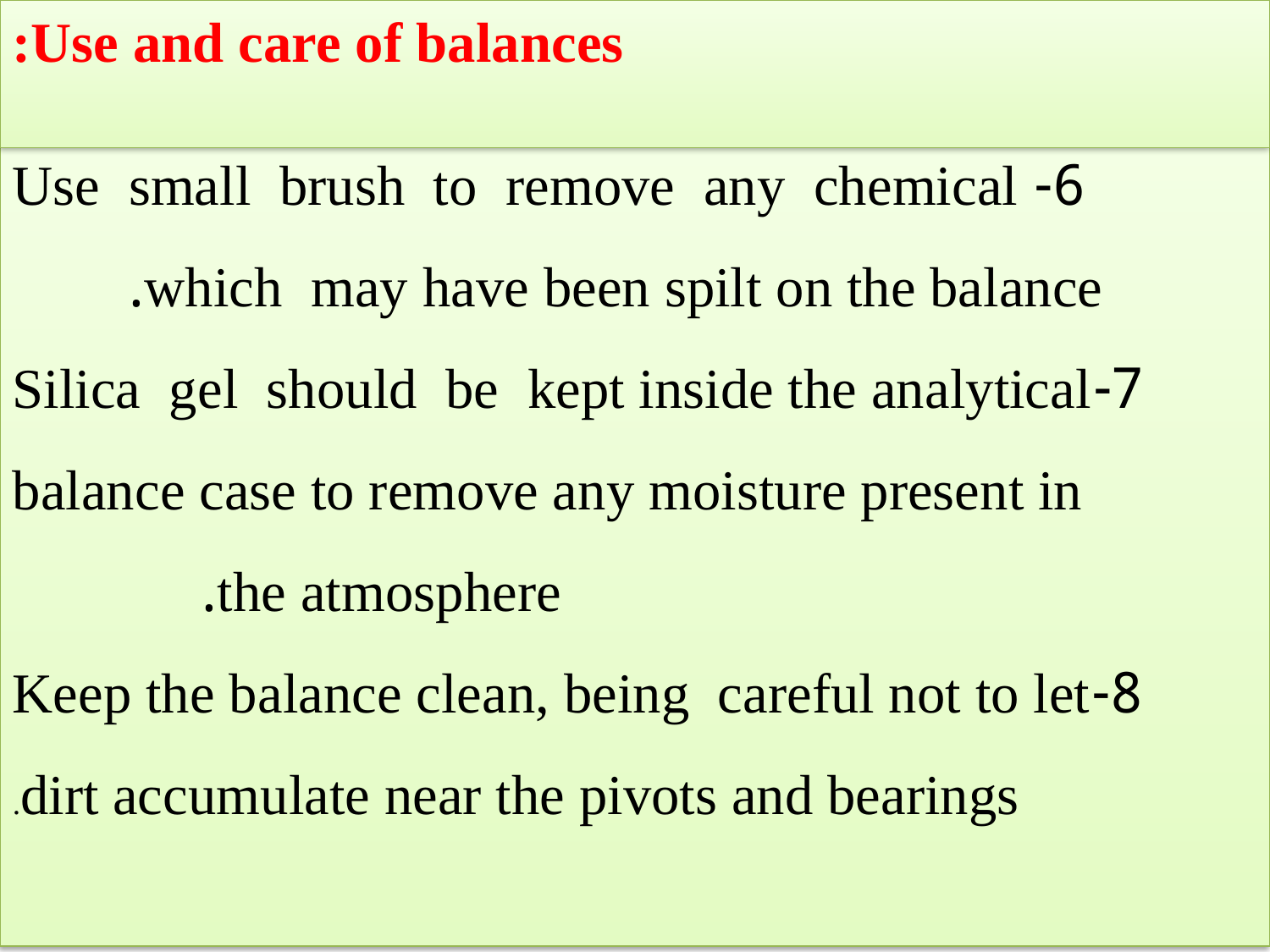

Use and care of balances:

    6- Use  small  brush  to  remove  any  chemical
   which  may have been spilt on the balance.
     7-Silica  gel  should  be  kept inside the analytical
         balance case to remove any moisture present in
   the atmosphere.
      8-Keep the balance clean, being  careful not to let
        dirt accumulate near the pivots and bearings.